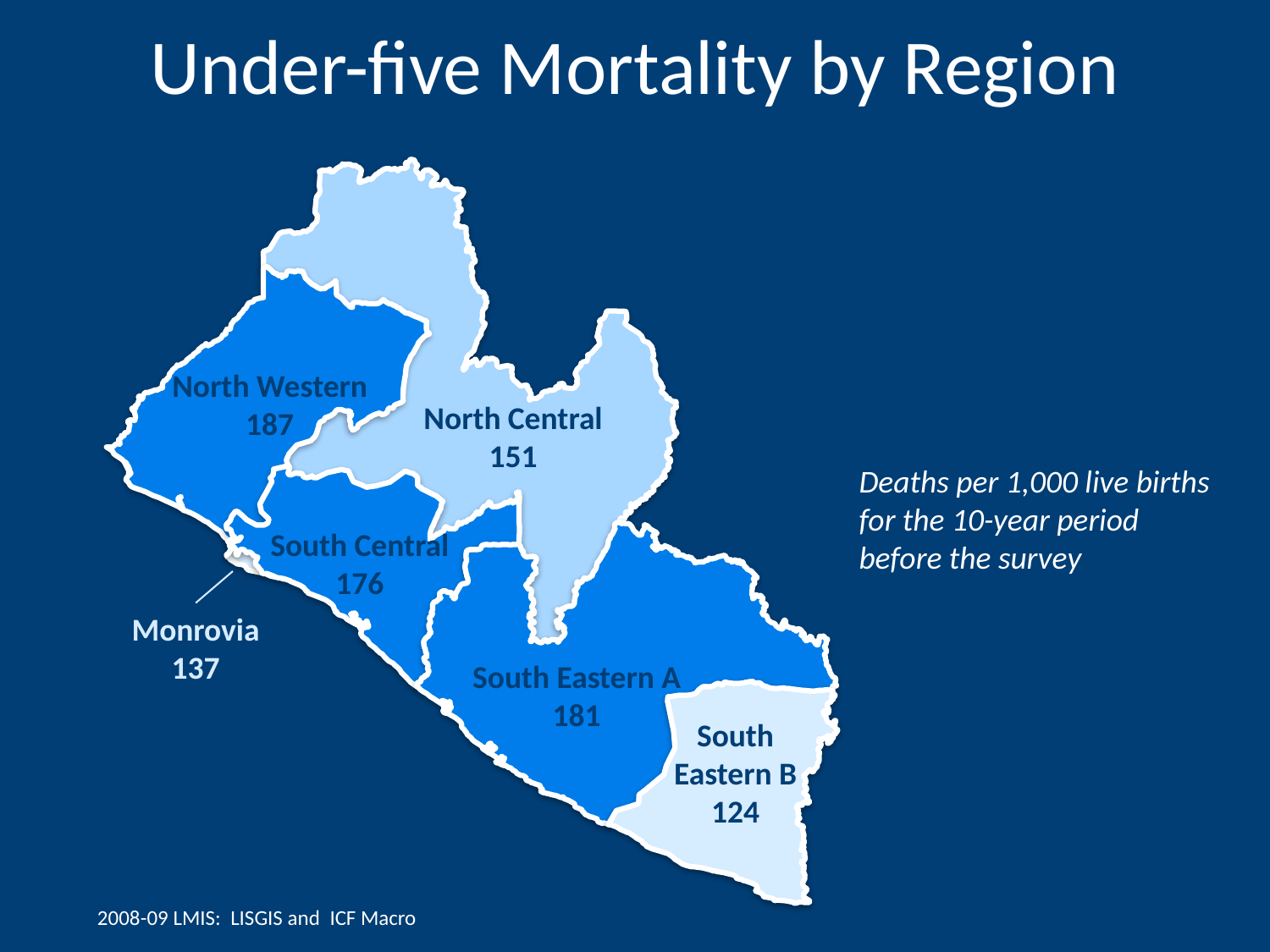

# Under-five Mortality by Region

North Western
187
North Central
151
Deaths per 1,000 live births for the 10-year period before the survey
South Central
176
Monrovia
137
South Eastern A
181
South Eastern B
124
2008-09 LMIS:  LISGIS and  ICF Macro